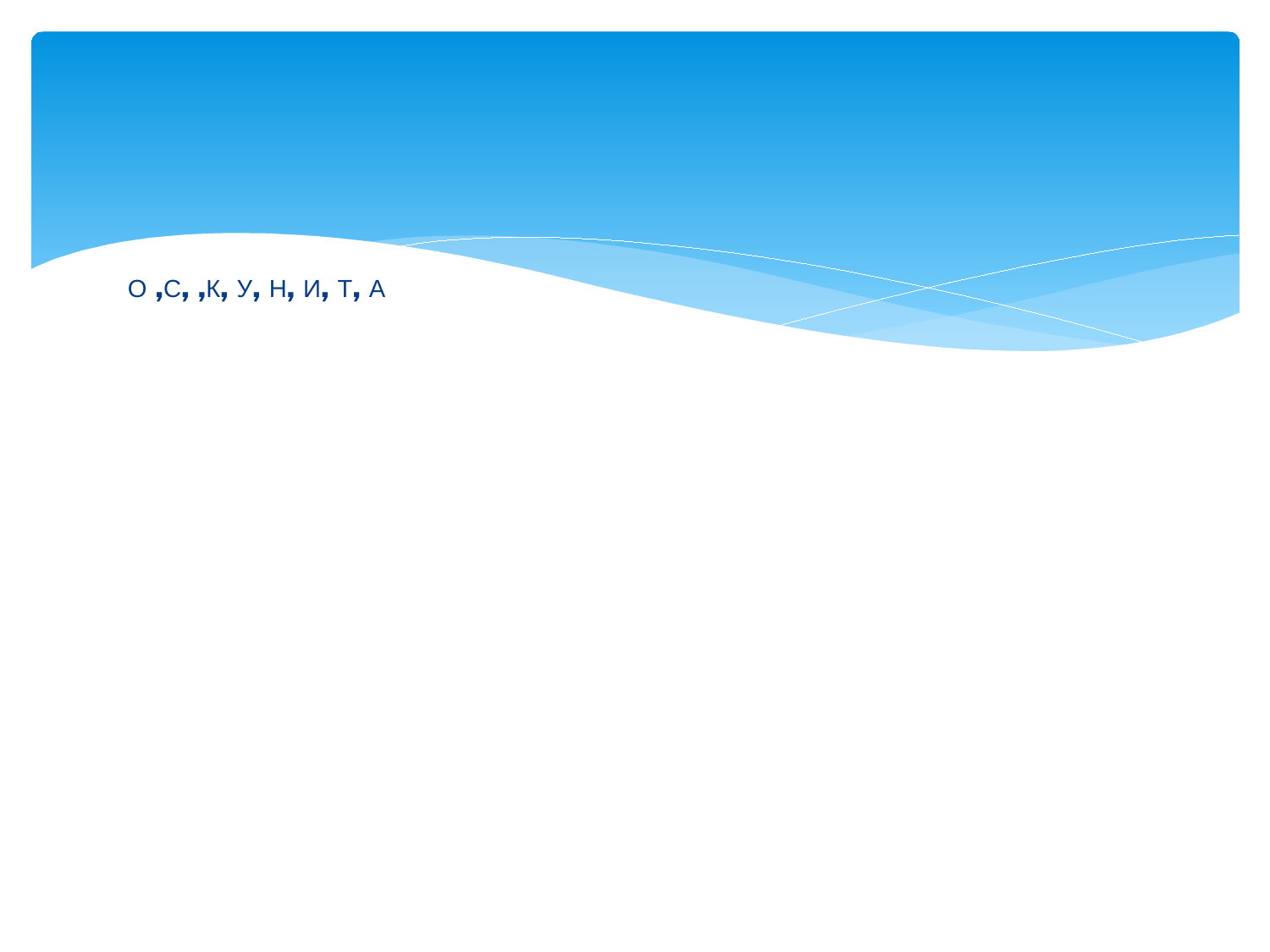

#
О ,С, ,К, У, Н, И, Т, А